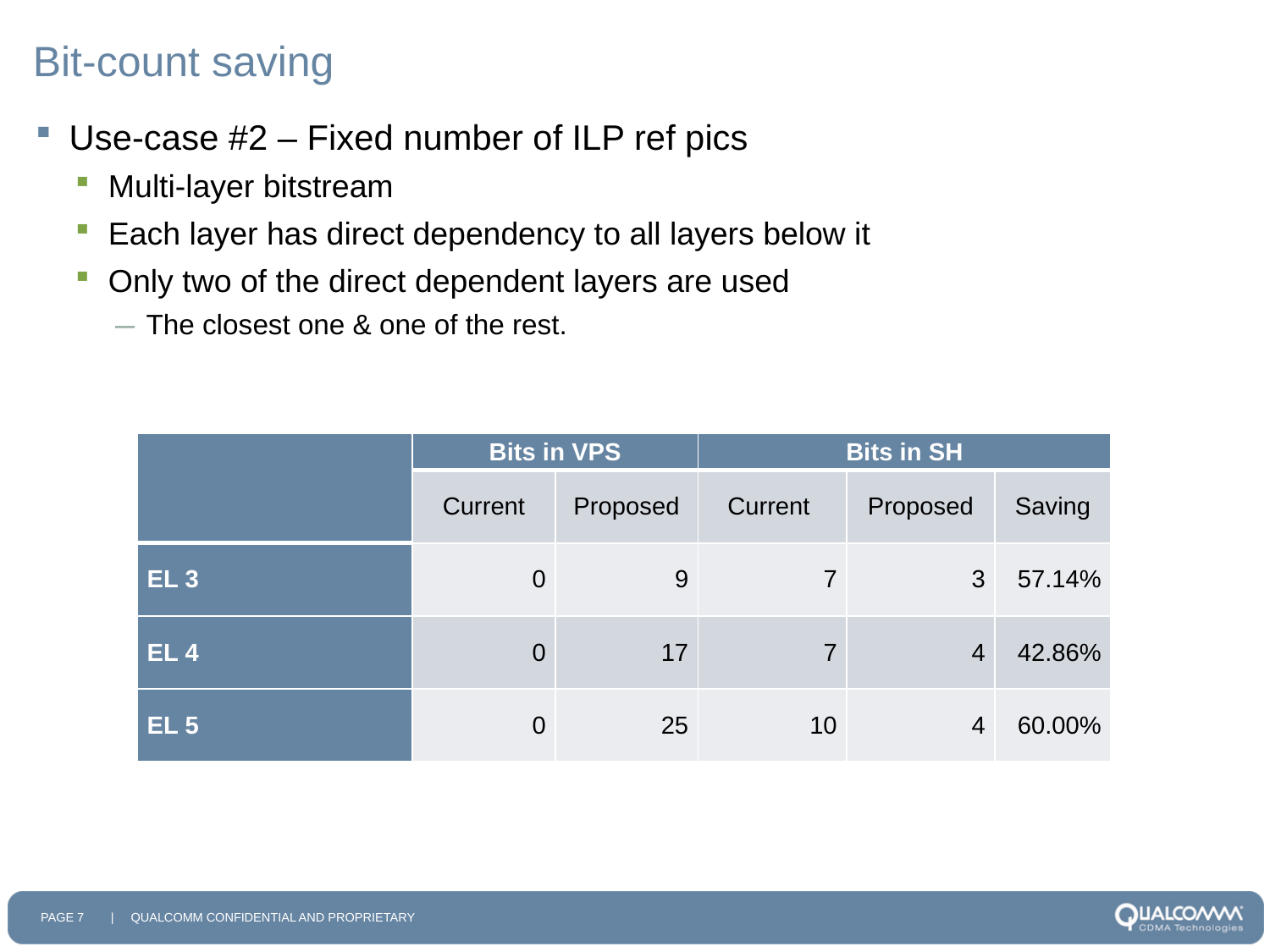

# Bit-count saving
 Use-case #2 – Fixed number of ILP ref pics
 Multi-layer bitstream
 Each layer has direct dependency to all layers below it
 Only two of the direct dependent layers are used
The closest one & one of the rest.
|  | Bits in VPS |  | Bits in SH |  |  |
| --- | --- | --- | --- | --- | --- |
|  | Current | Proposed | Current | Proposed | Saving |
| EL 3 | 0 | 9 | 7 | 3 | 57.14% |
| EL 4 | 0 | 17 | 7 | 4 | 42.86% |
| EL 5 | 0 | 25 | 10 | 4 | 60.00% |